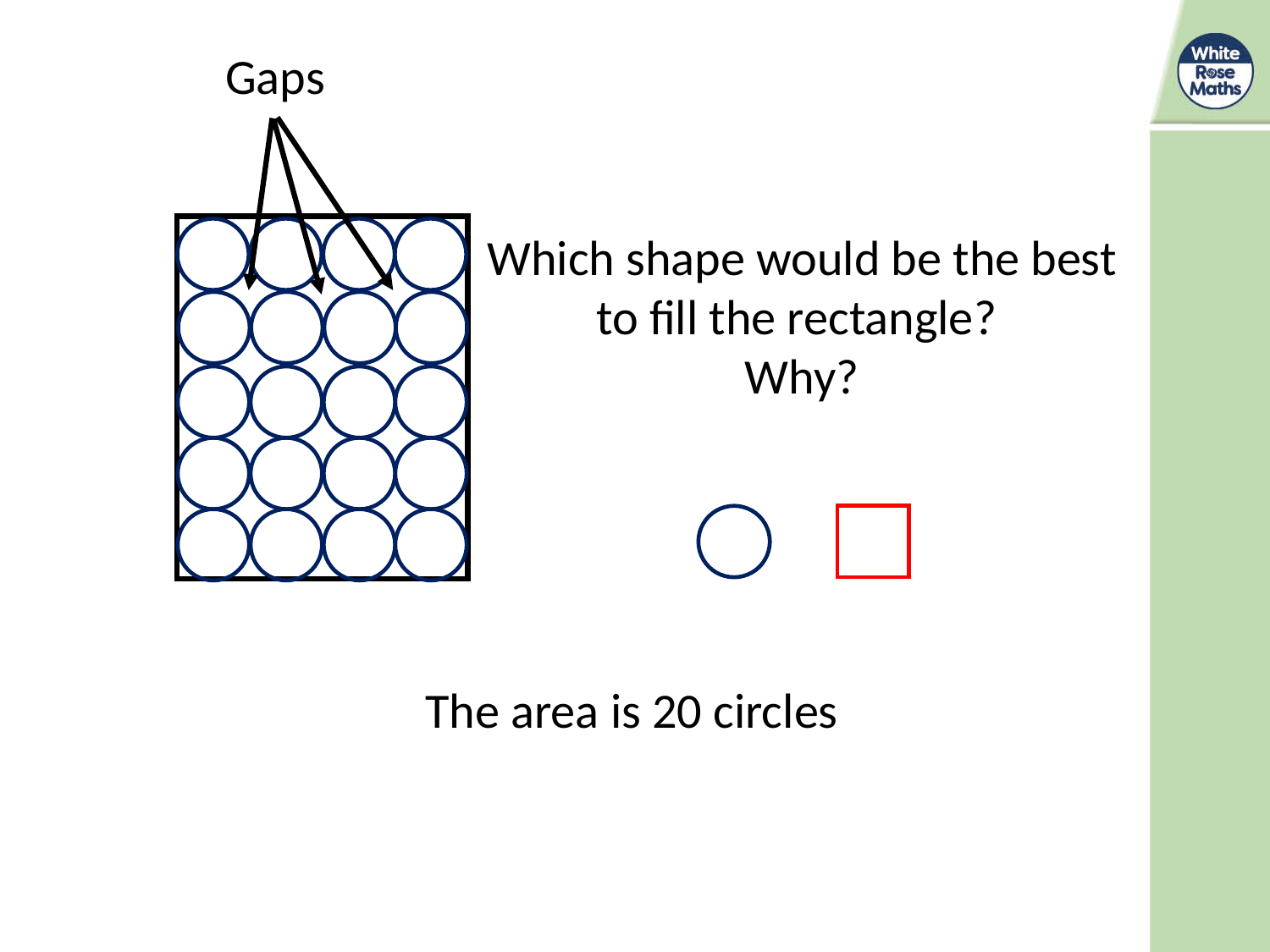

Gaps

Which shape would be the best to fill the rectangle?
Why?

The area is 20 circles